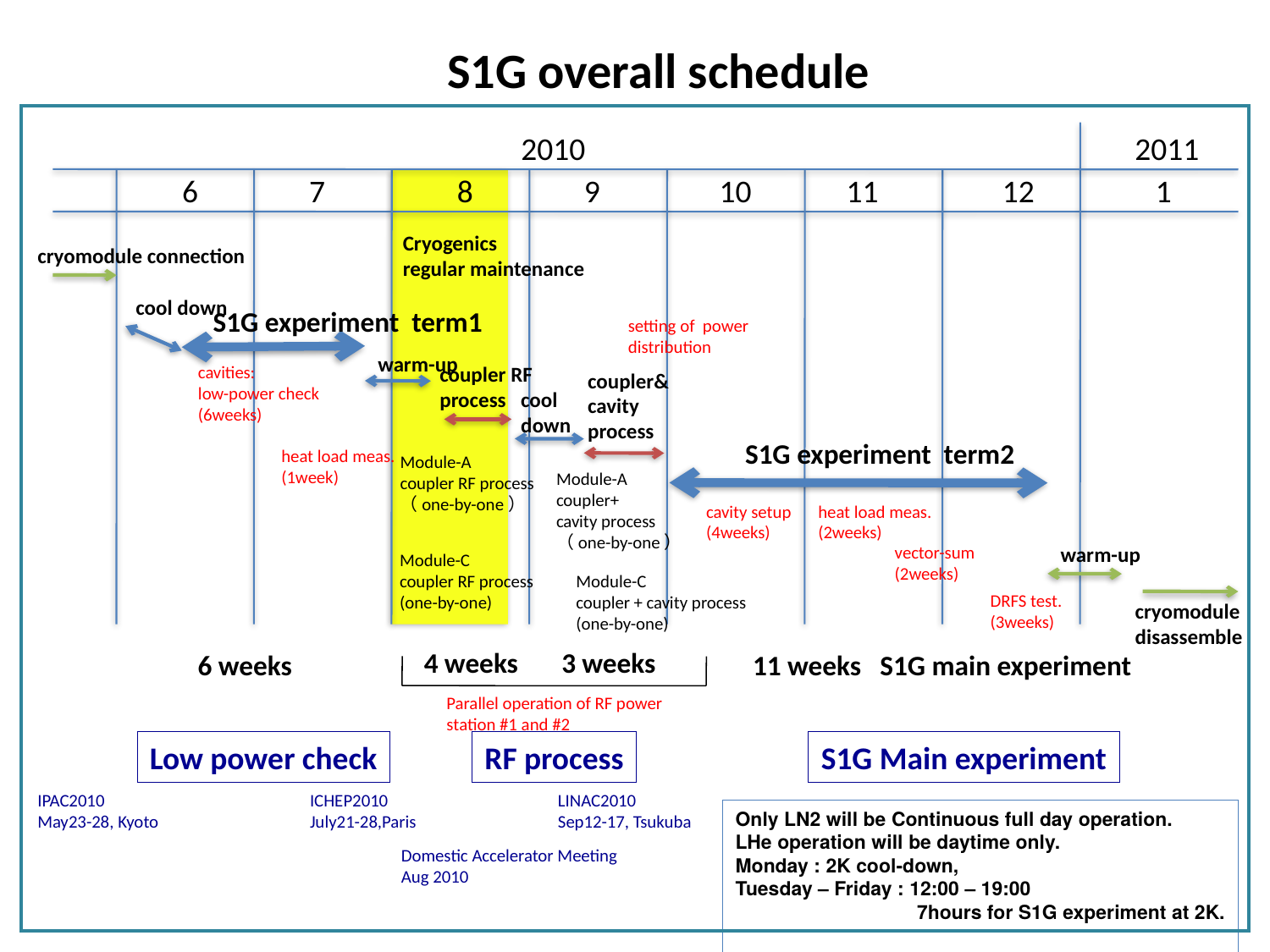

S1G overall schedule

2010
2011
6
7
8
9
10
11
12
1

Cryogenics
regular maintenance
cryomodule connection
cool down

S1G experiment  term1
setting of  power
distribution
warm-up

cavities:
low-power check
(6weeks)
coupler RF
process

coupler&
cavity
process

cool
down

S1G experiment  term2
heat load meas.
(1week)
Module-A
coupler RF process
（one-by-one）
Module-A
coupler+
cavity process
（one-by-one）
cavity setup
(4weeks)
heat load meas.
(2weeks)
vector-sum
(2weeks)
warm-up
Module-C
coupler RF process
(one-by-one)
Module-C
coupler + cavity process
(one-by-one)
DRFS test.
(3weeks)
cryomodule
disassemble
4 weeks
3 weeks
6 weeks
11 weeks   S1G main experiment
Parallel operation of RF power
station #1 and #2
Low power check
RF process
S1G Main experiment
IPAC2010
May23-28, Kyoto
ICHEP2010
July21-28,Paris
LINAC2010
Sep12-17, Tsukuba
Only LN2 will be Continuous full day operation.
LHe operation will be daytime only.
Monday : 2K cool-down,
Tuesday – Friday : 12:00 – 19:00
                                 7hours for S1G experiment at 2K.

Domestic Accelerator Meeting
Aug 2010